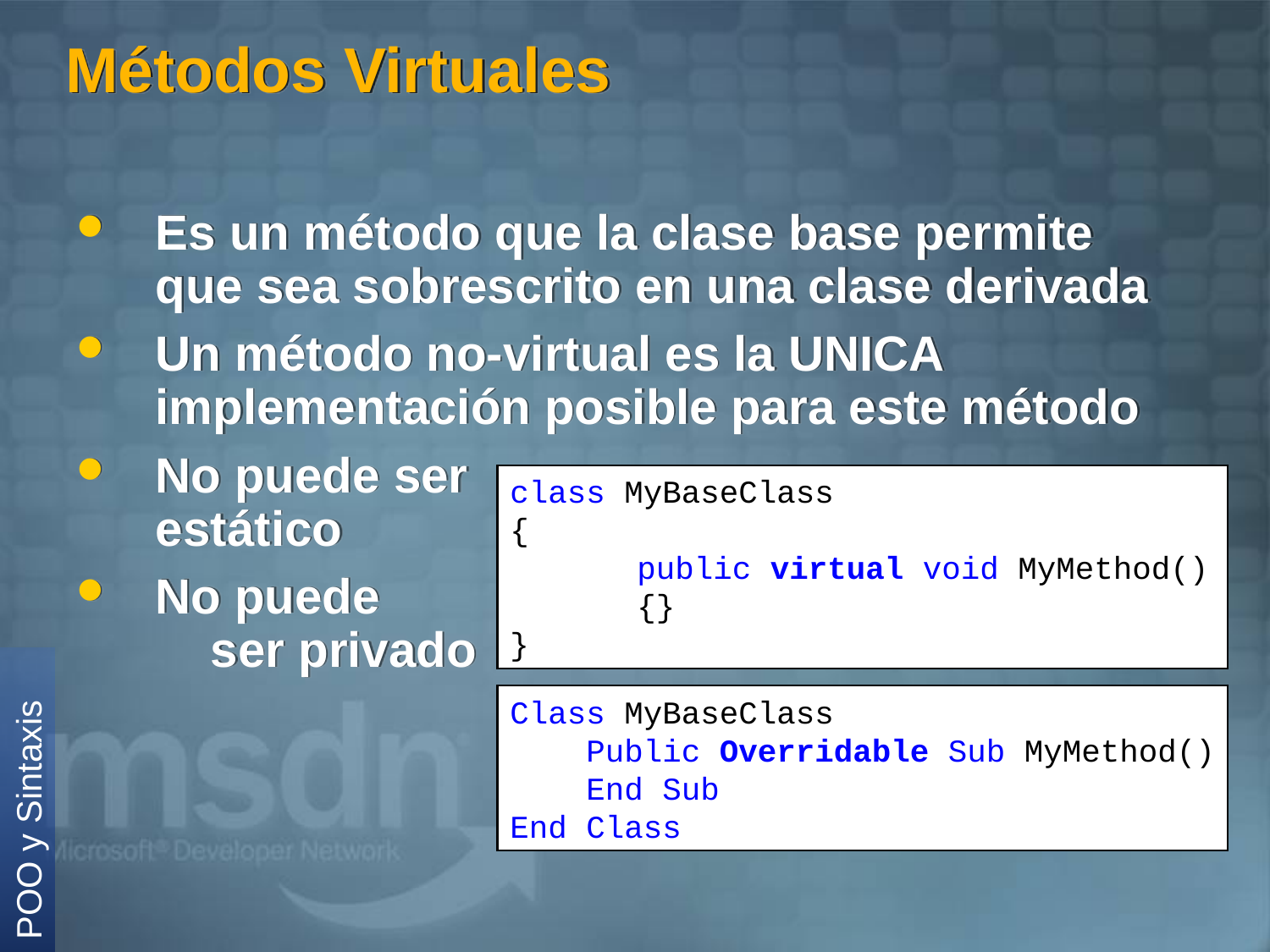

# Métodos Virtuales
Es un método que la clase base permite que sea sobrescrito en una clase derivada
Un método no-virtual es la UNICA implementación posible para este método
No puede ser                                                  estático
No puede                                                                ser privado
class MyBaseClass
{
	public virtual void MyMethod()
	{}
}
Class MyBaseClass
    Public Overridable Sub MyMethod()
    End Sub
End Class
POO y Sintaxis